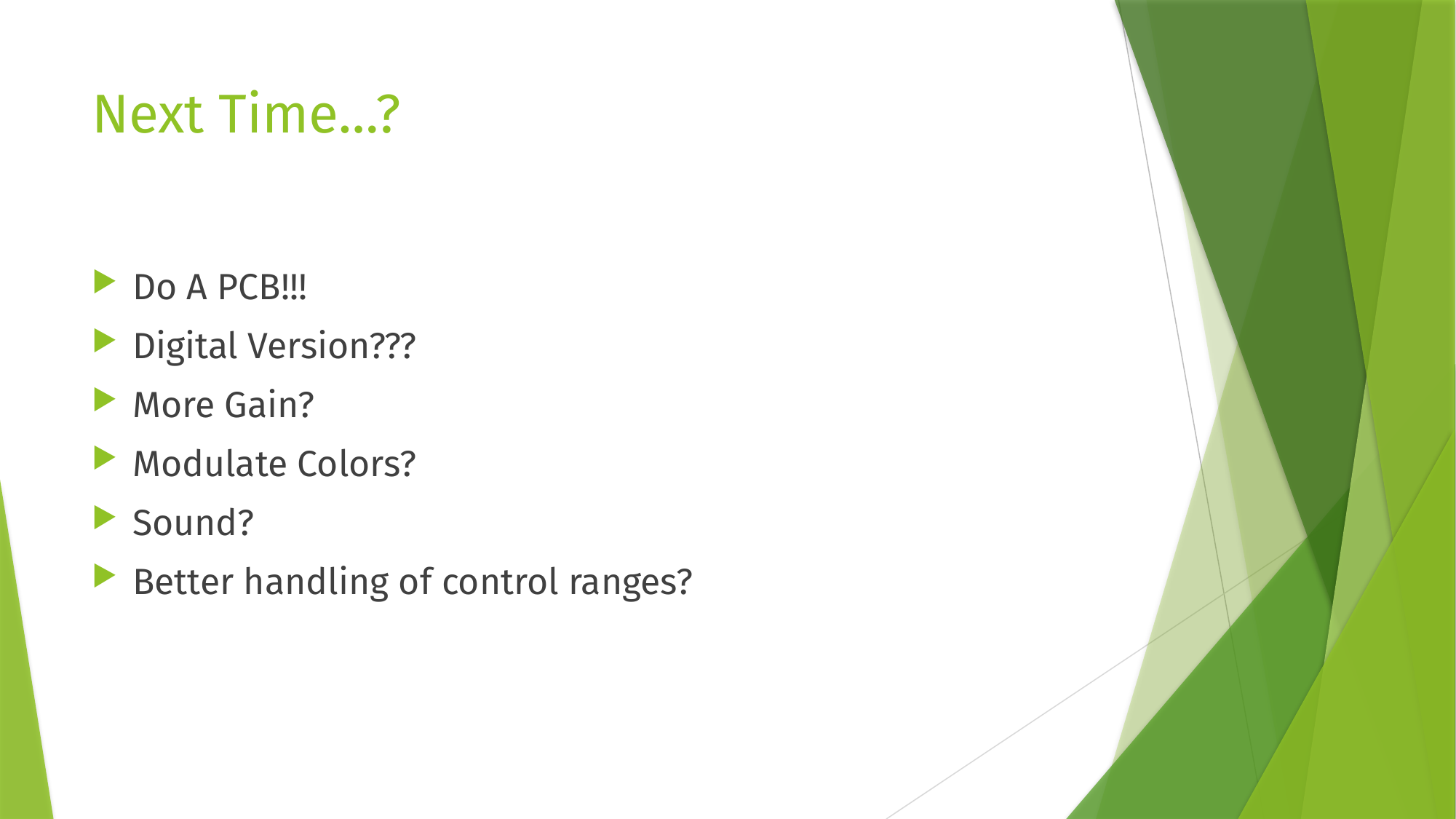

# Next Time…?
Do A PCB!!!
Digital Version???
More Gain?
Modulate Colors?
Sound?
Better handling of control ranges?